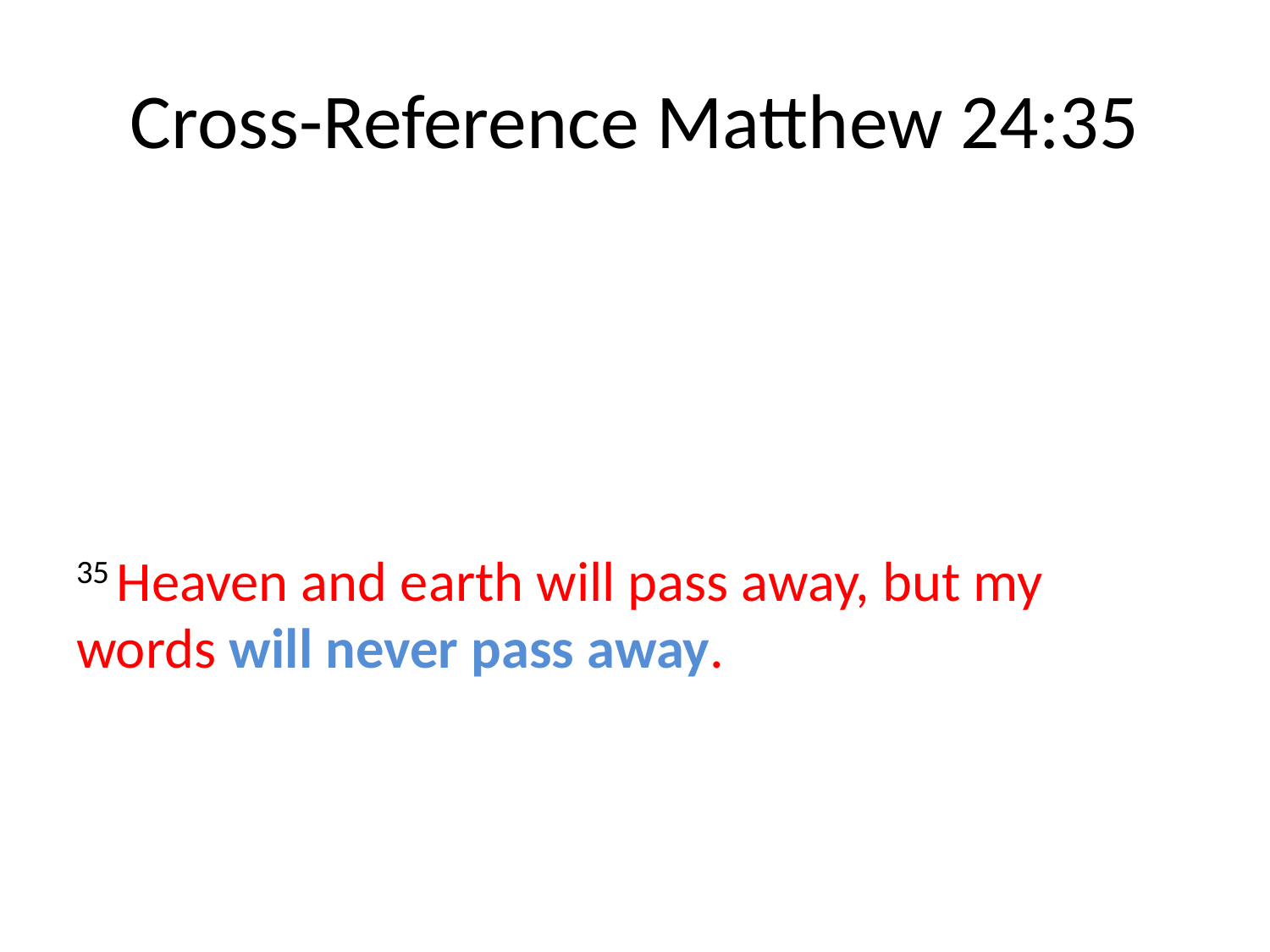

# Cross-Reference Matthew 24:35

35 Heaven and earth will pass away, but my words will never pass away.